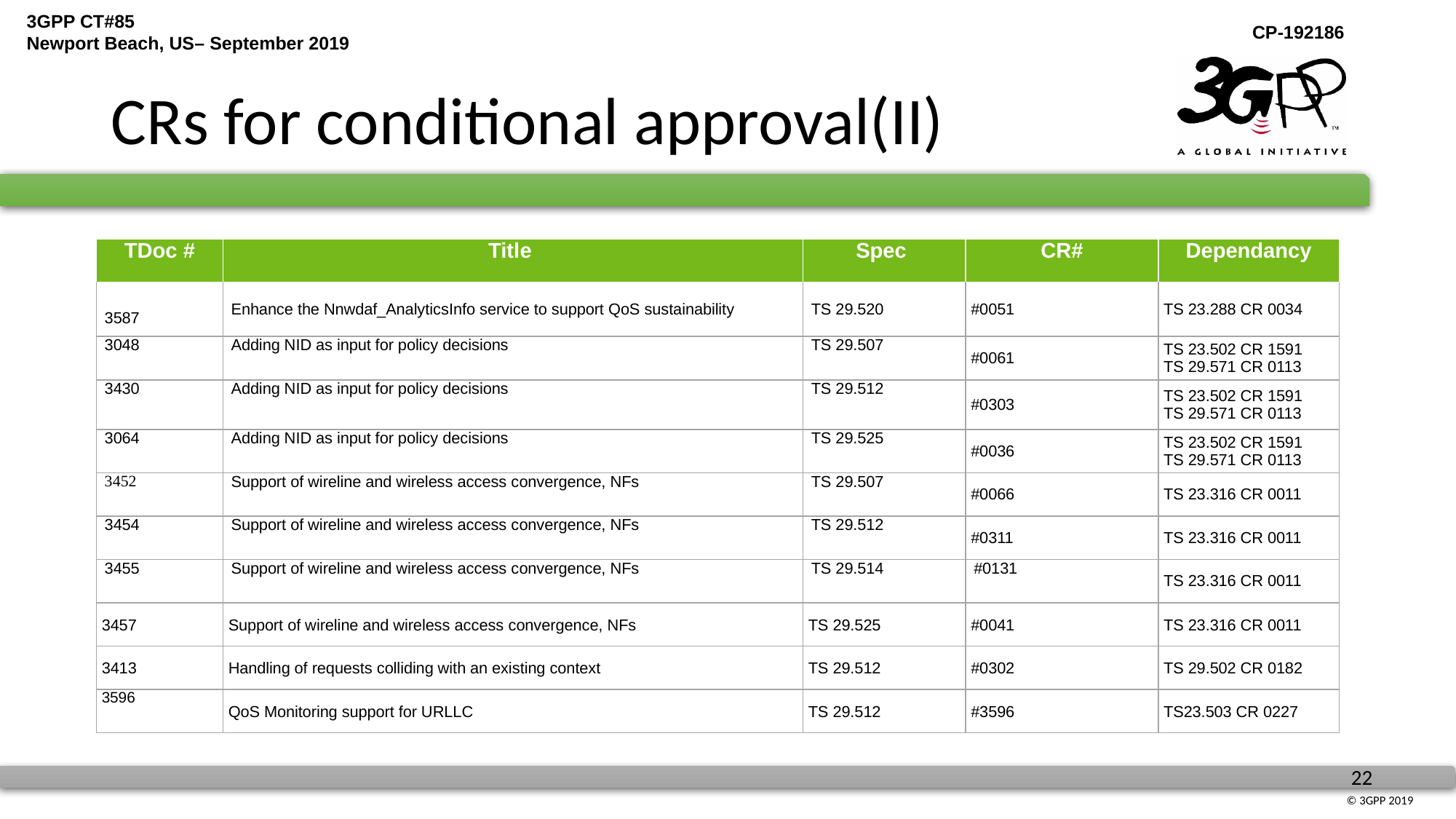

# CRs for conditional approval(II)
| TDoc # | Title | Spec | CR# | Dependancy |
| --- | --- | --- | --- | --- |
| 3587 | Enhance the Nnwdaf\_AnalyticsInfo service to support QoS sustainability | TS 29.520 | #0051 | TS 23.288 CR 0034 |
| 3048 | Adding NID as input for policy decisions | TS 29.507 | #0061 | TS 23.502 CR 1591 TS 29.571 CR 0113 |
| 3430 | Adding NID as input for policy decisions | TS 29.512 | #0303 | TS 23.502 CR 1591 TS 29.571 CR 0113 |
| 3064 | Adding NID as input for policy decisions | TS 29.525 | #0036 | TS 23.502 CR 1591 TS 29.571 CR 0113 |
| 3452 | Support of wireline and wireless access convergence, NFs | TS 29.507 | #0066 | TS 23.316 CR 0011 |
| 3454 | Support of wireline and wireless access convergence, NFs | TS 29.512 | #0311 | TS 23.316 CR 0011 |
| 3455 | Support of wireline and wireless access convergence, NFs | TS 29.514 | #0131 | TS 23.316 CR 0011 |
| 3457 | Support of wireline and wireless access convergence, NFs | TS 29.525 | #0041 | TS 23.316 CR 0011 |
| 3413 | Handling of requests colliding with an existing context | TS 29.512 | #0302 | TS 29.502 CR 0182 |
| 3596 | QoS Monitoring support for URLLC | TS 29.512 | #3596 | TS23.503 CR 0227 |